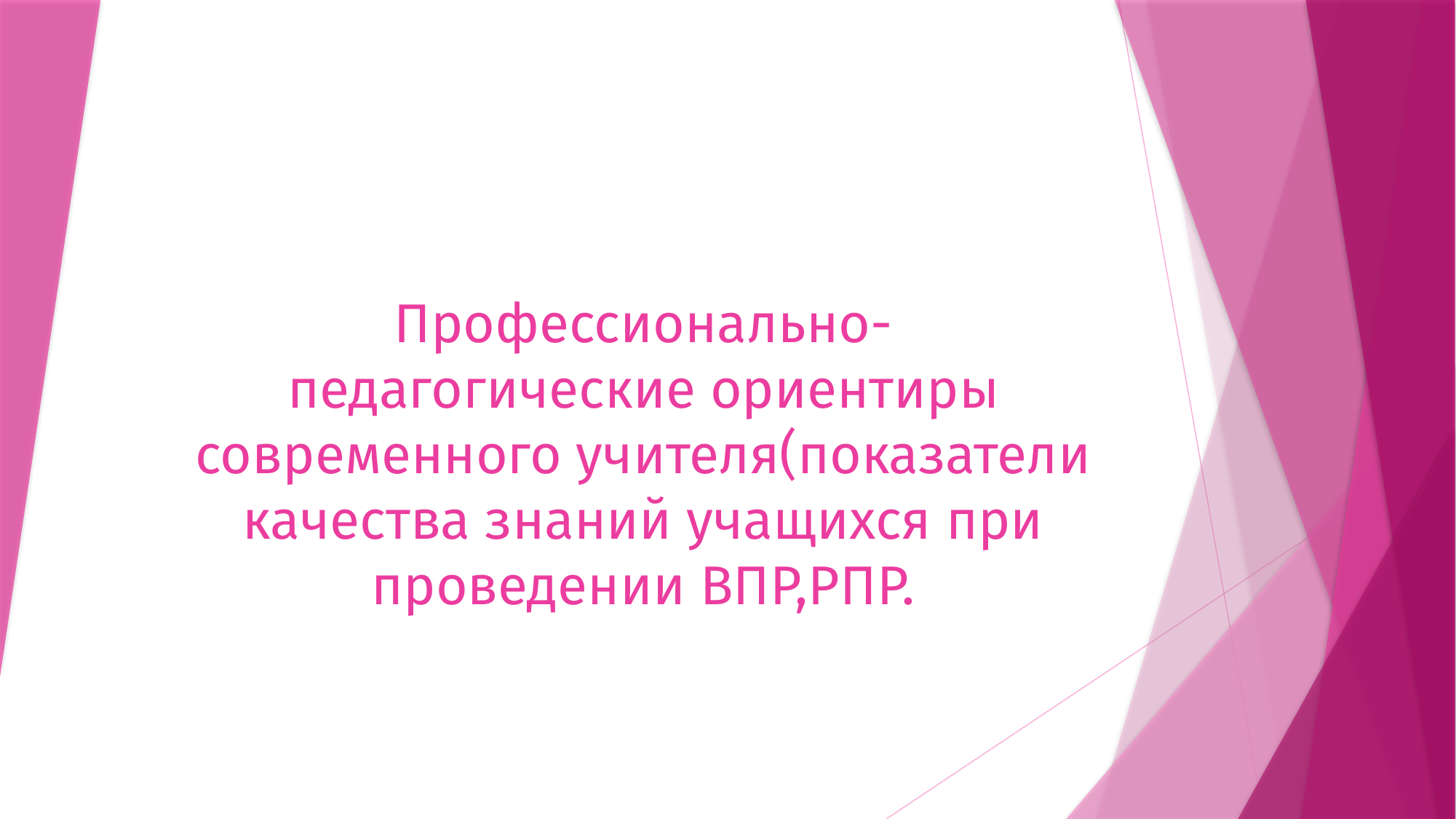

# Профессионально-педагогические ориентиры современного учителя(показатели качества знаний учащихся при проведении ВПР,РПР.